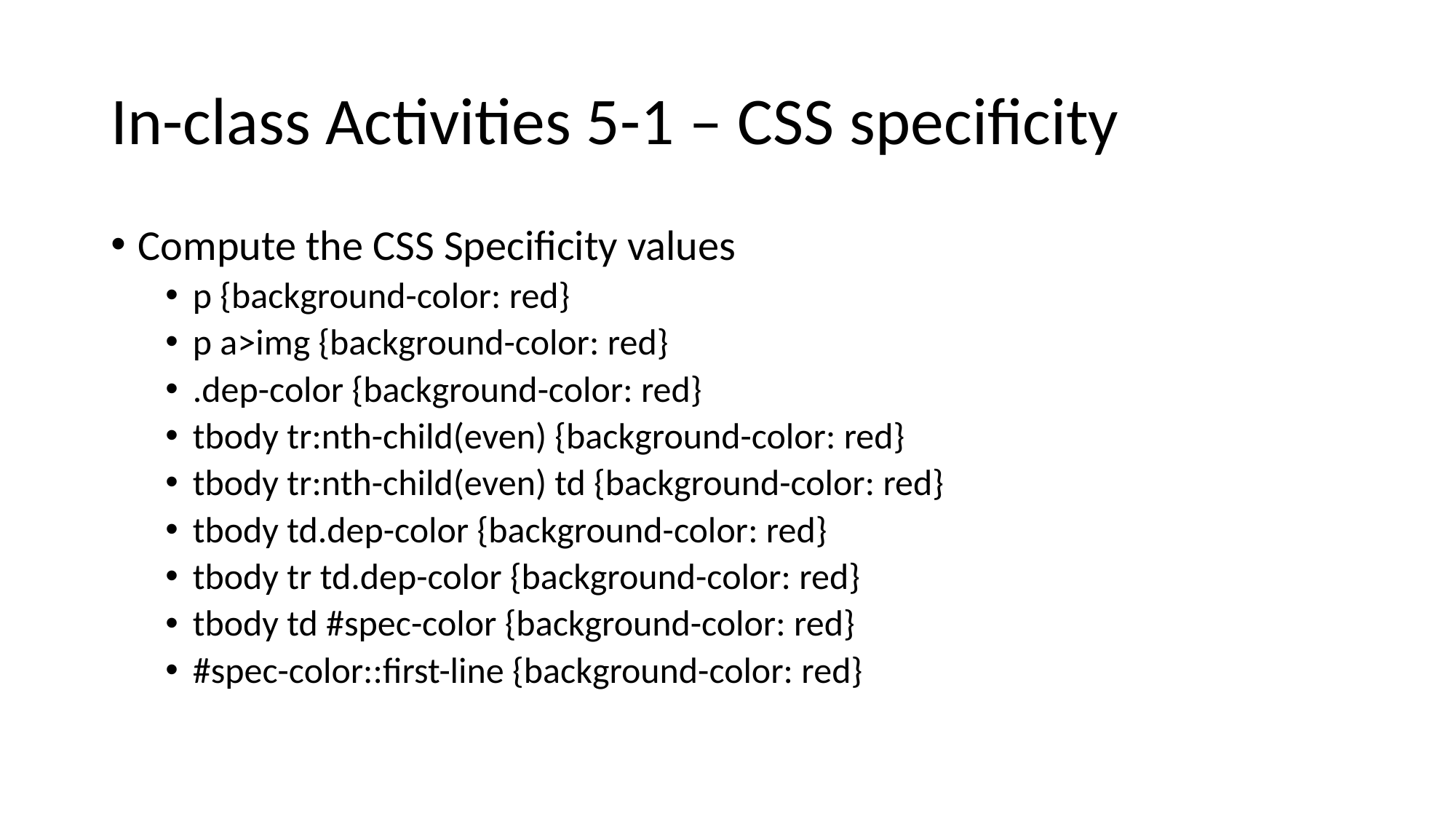

# In-class Activities 5-1 – CSS specificity
Compute the CSS Specificity values
p {background-color: red}
p a>img {background-color: red}
.dep-color {background-color: red}
tbody tr:nth-child(even) {background-color: red}
tbody tr:nth-child(even) td {background-color: red}
tbody td.dep-color {background-color: red}
tbody tr td.dep-color {background-color: red}
tbody td #spec-color {background-color: red}
#spec-color::first-line {background-color: red}